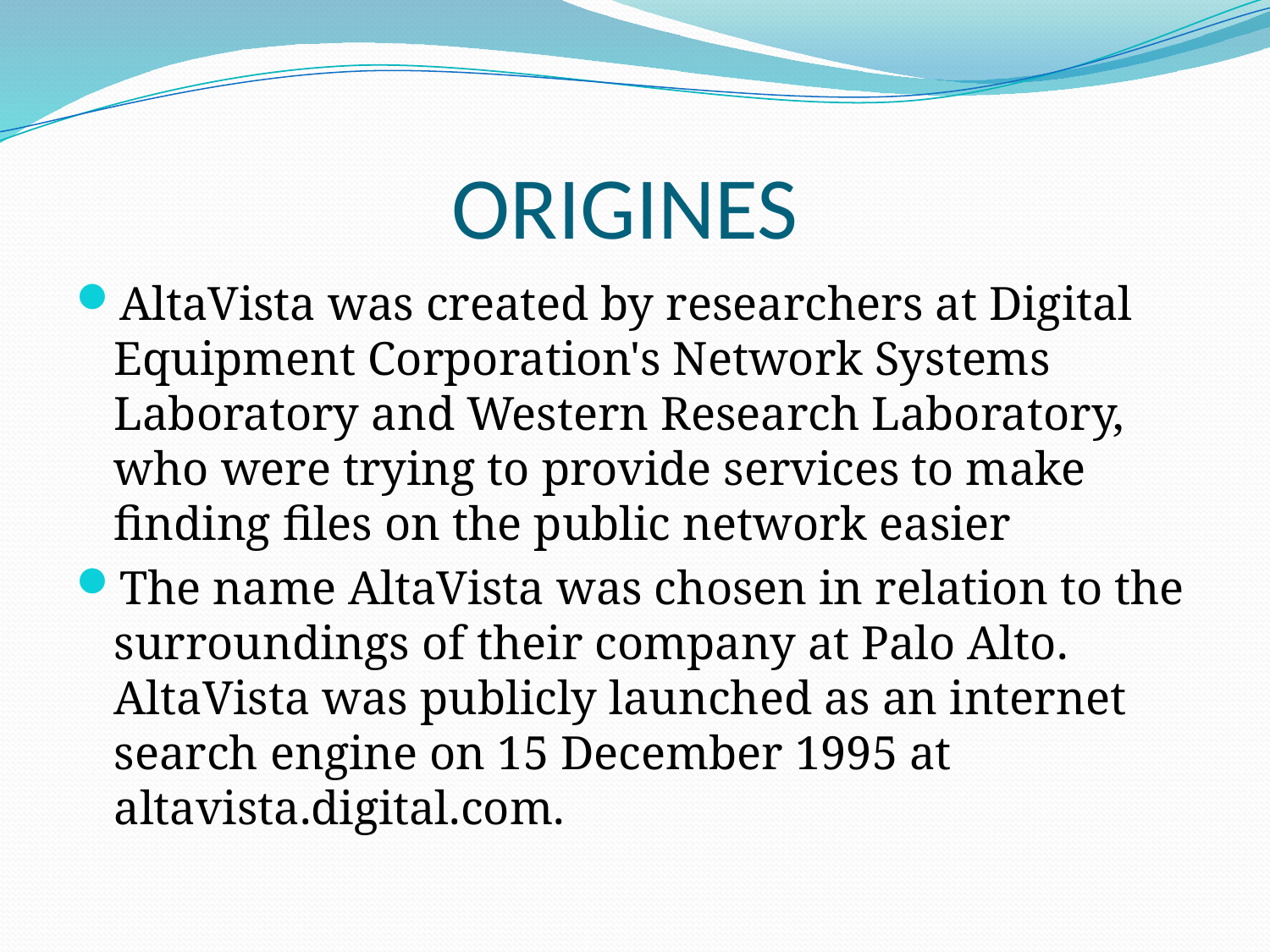

# ORIGINES
AltaVista was created by researchers at Digital Equipment Corporation's Network Systems Laboratory and Western Research Laboratory, who were trying to provide services to make finding files on the public network easier
The name AltaVista was chosen in relation to the surroundings of their company at Palo Alto. AltaVista was publicly launched as an internet search engine on 15 December 1995 at altavista.digital.com.